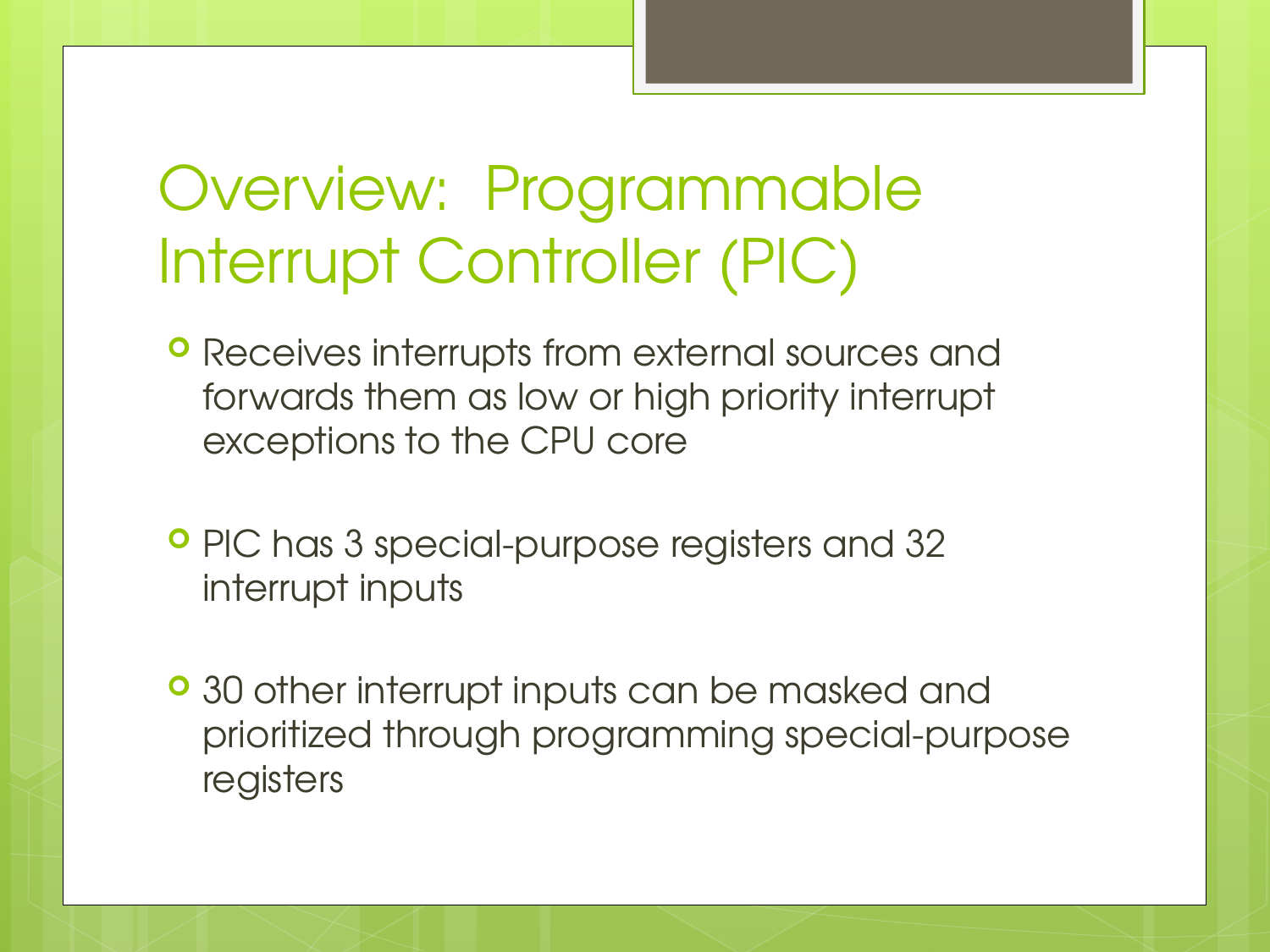

# Overview:  Programmable Interrupt Controller (PIC)
Receives interrupts from external sources and forwards them as low or high priority interrupt exceptions to the CPU core

PIC has 3 special-purpose registers and 32 interrupt inputs

30 other interrupt inputs can be masked and prioritized through programming special-purpose registers